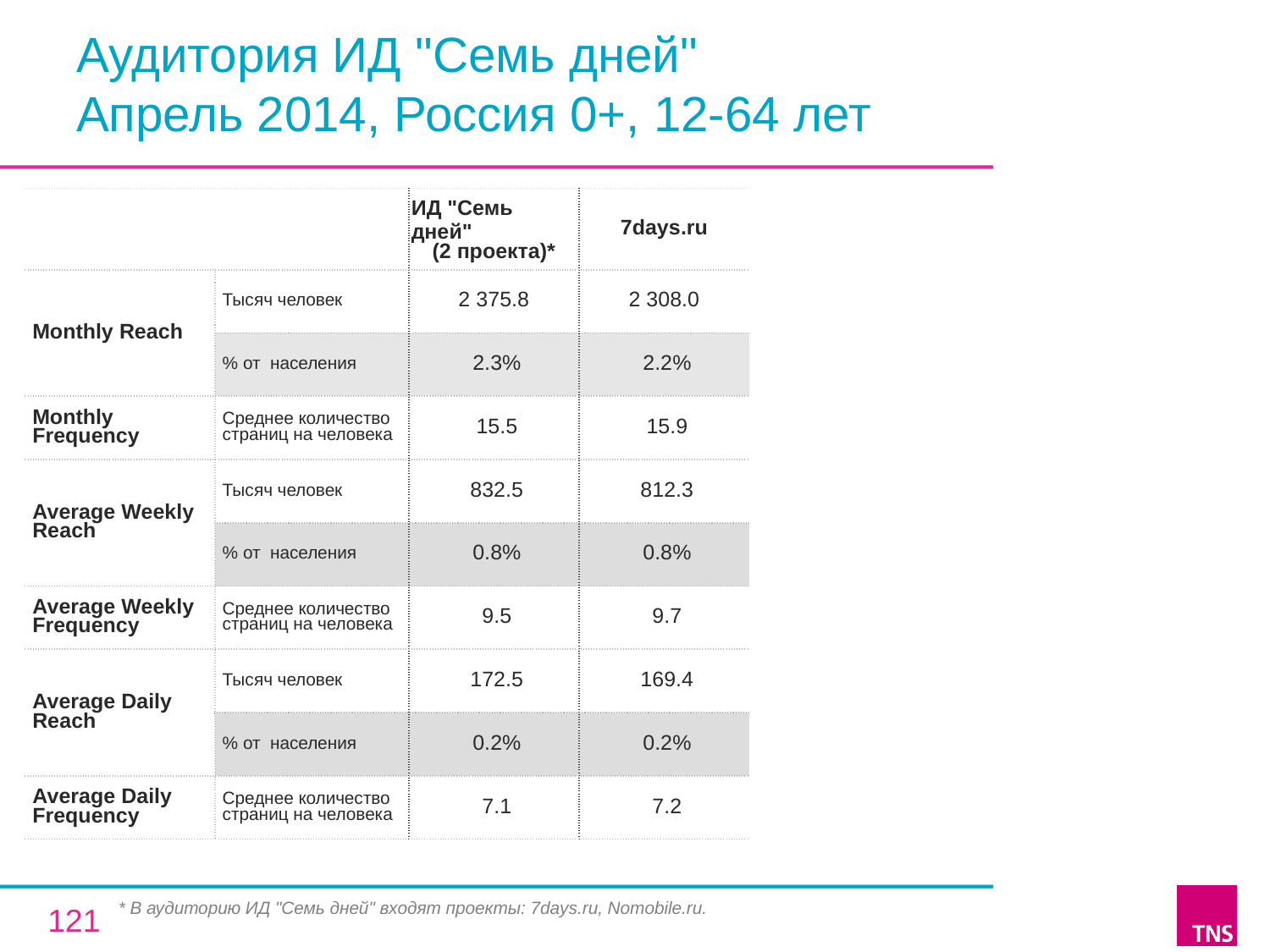

# Аудитория ИД "Семь дней" Апрель 2014, Россия 0+, 12-64 лет
|  |  | ИД "Семь дней" (2 проекта)\* | 7days.ru |
| --- | --- | --- | --- |
| Monthly Reach | Тысяч человек | 2 375.8 | 2 308.0 |
|  | % от населения | 2.3% | 2.2% |
| Monthly Frequency | Среднее количество страниц на человека | 15.5 | 15.9 |
| Average Weekly Reach | Тысяч человек | 832.5 | 812.3 |
|  | % от населения | 0.8% | 0.8% |
| Average Weekly Frequency | Среднее количество страниц на человека | 9.5 | 9.7 |
| Average Daily Reach | Тысяч человек | 172.5 | 169.4 |
|  | % от населения | 0.2% | 0.2% |
| Average Daily Frequency | Среднее количество страниц на человека | 7.1 | 7.2 |
* В аудиторию ИД "Семь дней" входят проекты: 7days.ru, Nomobile.ru.
121